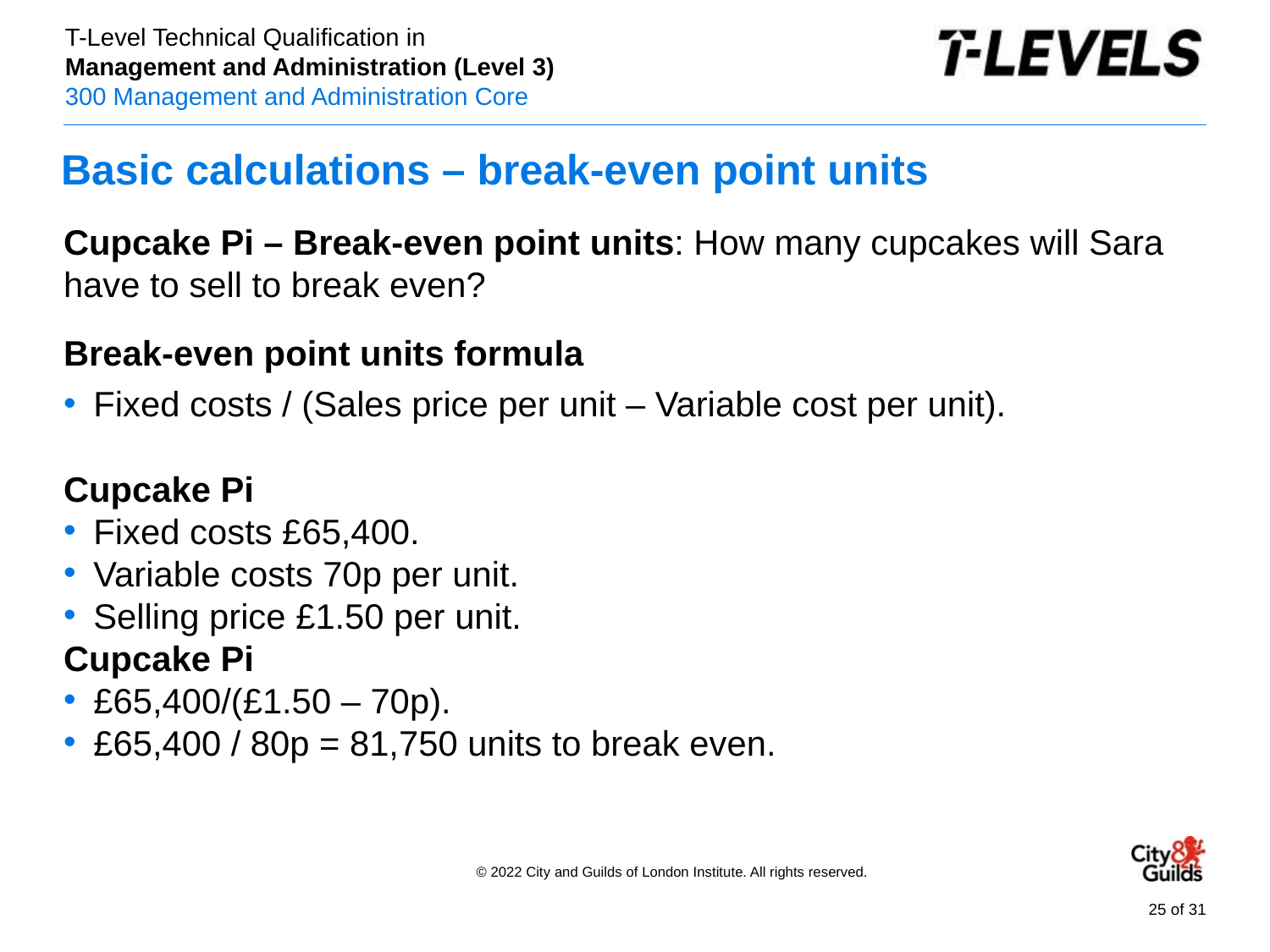

# Basic calculations – break-even point units
Cupcake Pi – Break-even point units: How many cupcakes will Sara have to sell to break even?
Break-even point units formula
Fixed costs / (Sales price per unit – Variable cost per unit).

Cupcake Pi
Fixed costs £65,400.
Variable costs 70p per unit.
Selling price £1.50 per unit.
Cupcake Pi
£65,400/(£1.50 – 70p).
£65,400 / 80p = 81,750 units to break even.